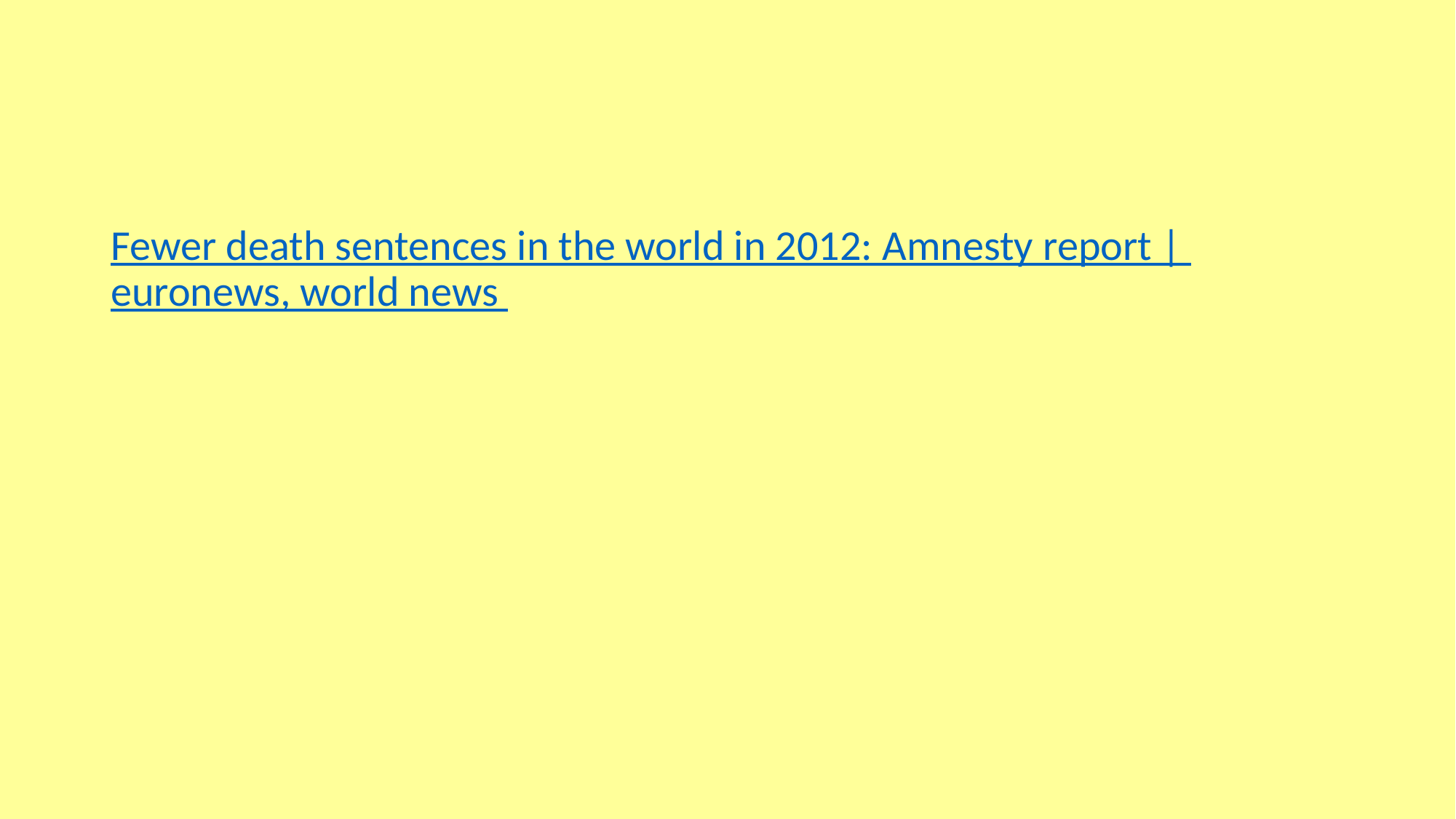

#
Fewer death sentences in the world in 2012: Amnesty report | euronews, world news